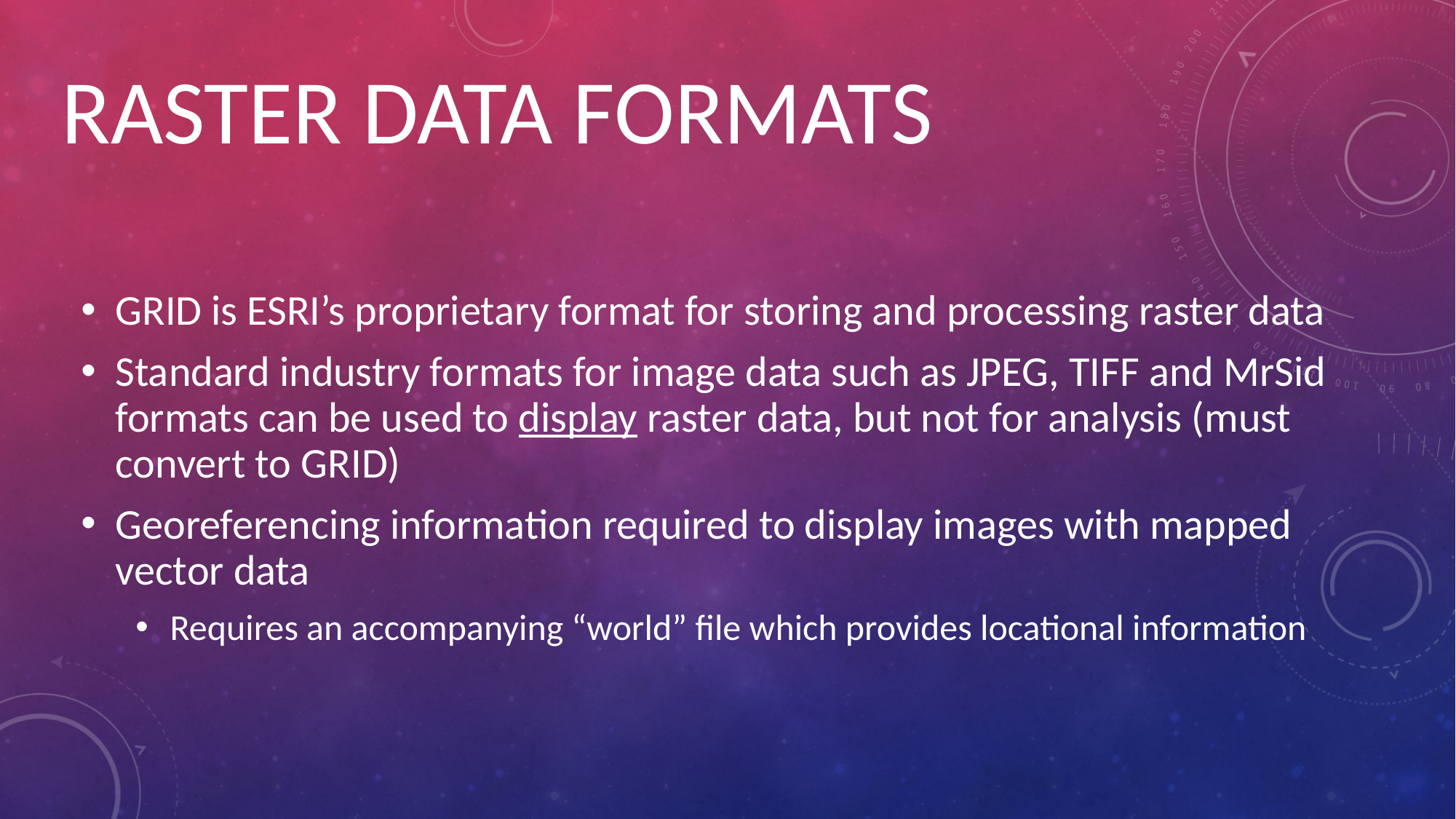

# Raster Data Formats
GRID is ESRI’s proprietary format for storing and processing raster data
Standard industry formats for image data such as JPEG, TIFF and MrSid formats can be used to display raster data, but not for analysis (must convert to GRID)
Georeferencing information required to display images with mapped vector data
Requires an accompanying “world” file which provides locational information